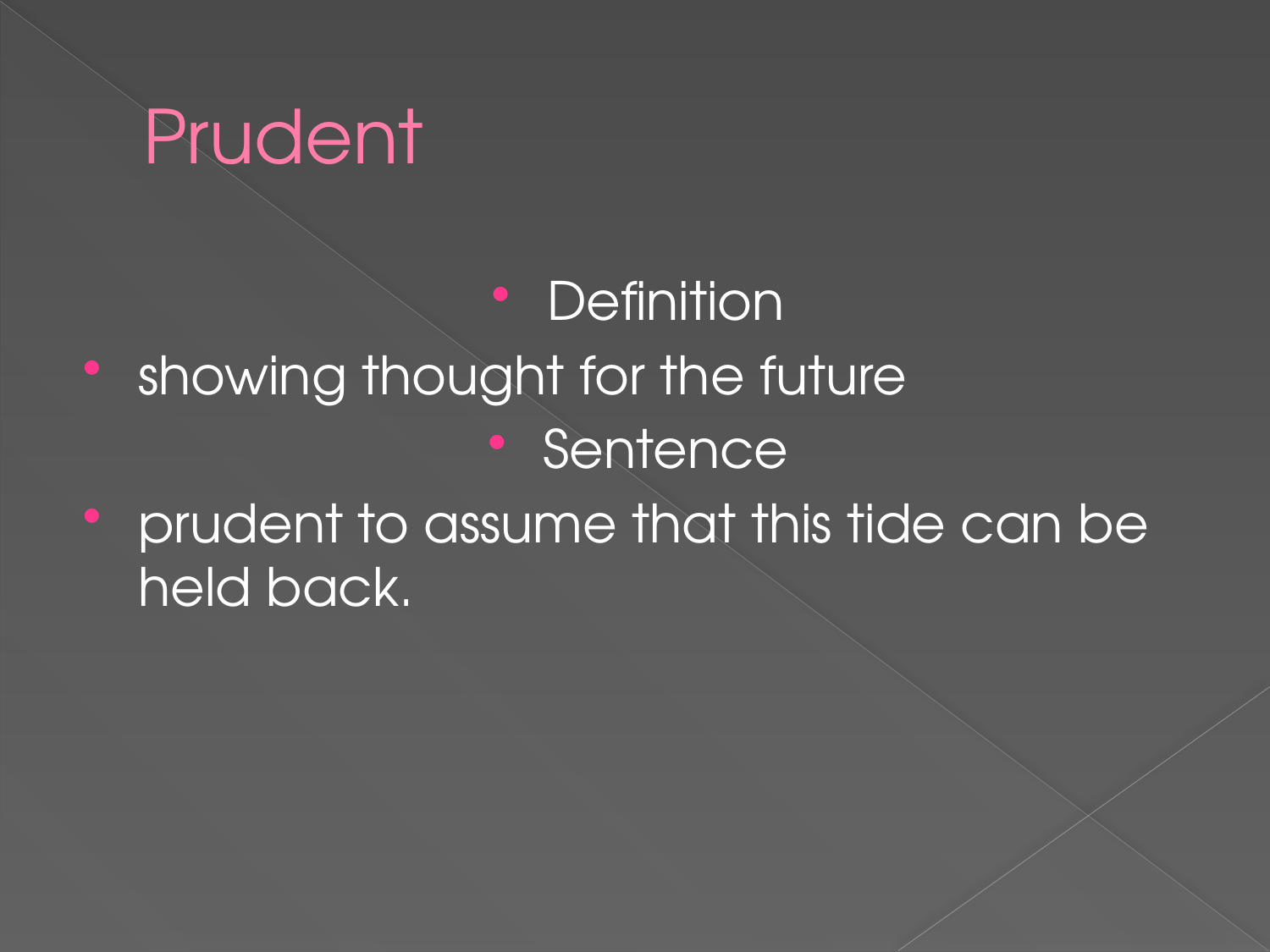

# Prudent
Definition
showing thought for the future
Sentence
prudent to assume that this tide can be held back.